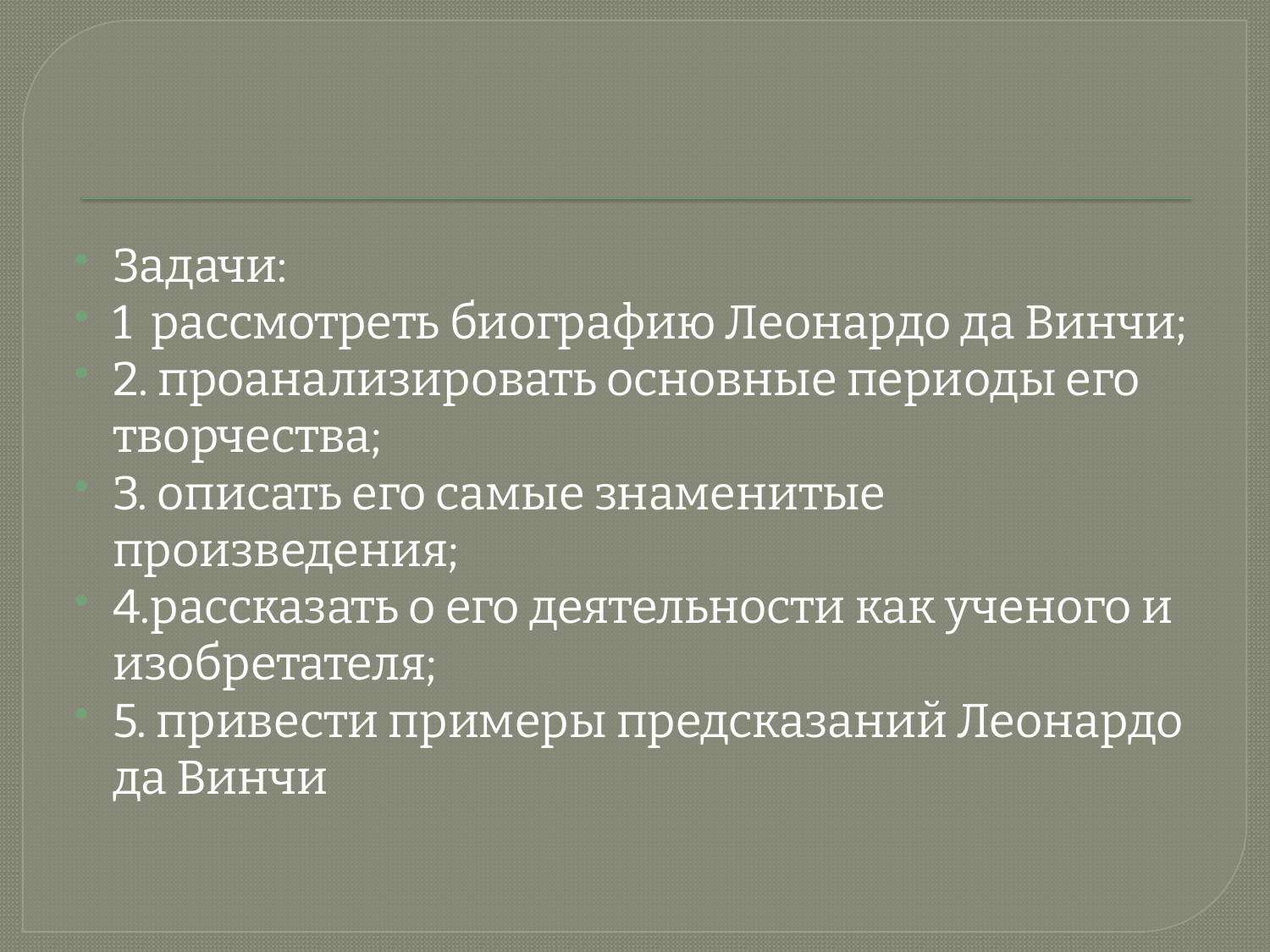

#
Задачи:
1  рассмотреть биографию Леонардо да Винчи;
2. проанализировать основные периоды его творчества;
3. описать его самые знаменитые произведения;
4.рассказать о его деятельности как ученого и изобретателя;
5. привести примеры предсказаний Леонардо да Винчи